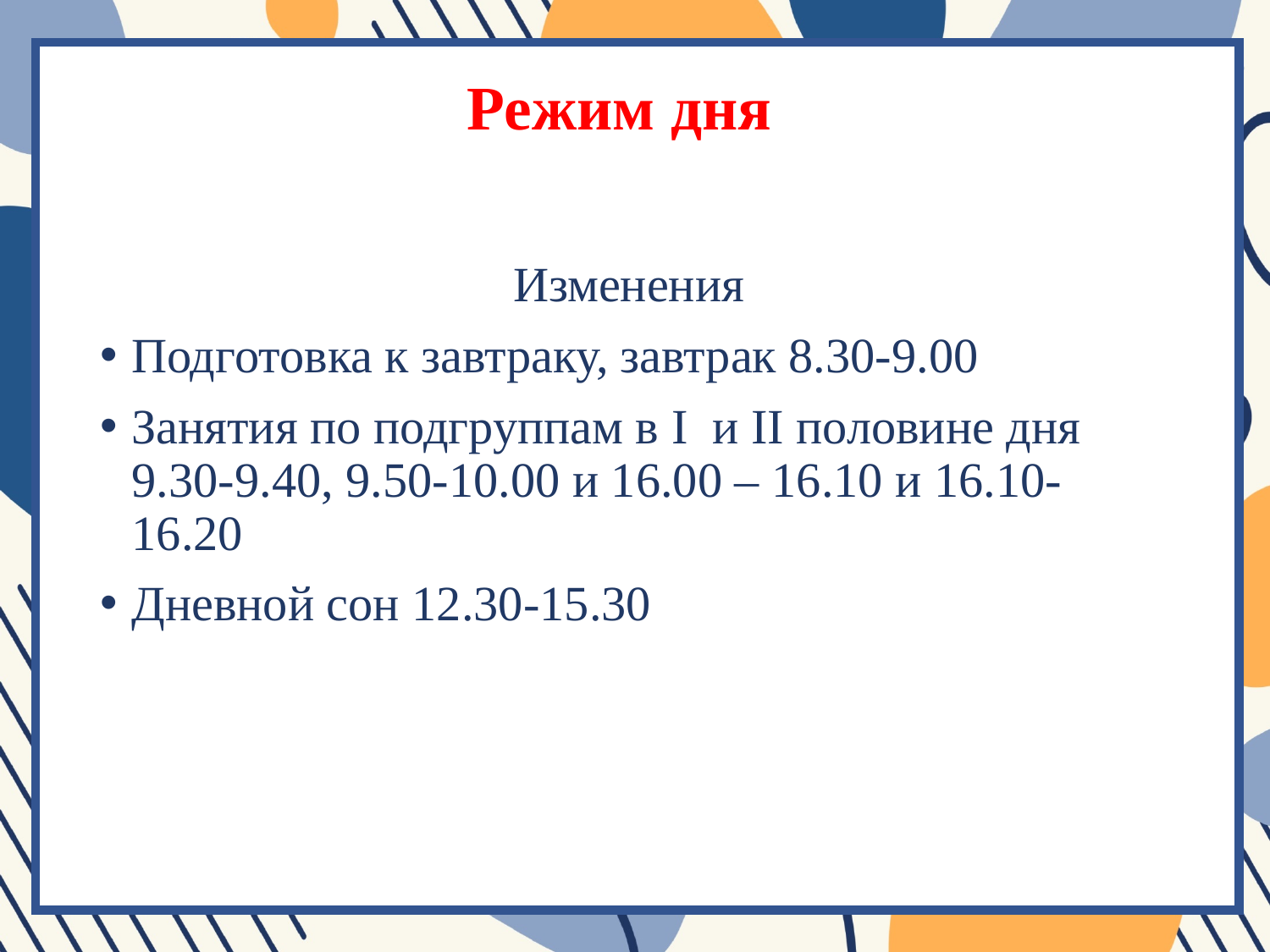

# Режим дня

Изменения
Подготовка к завтраку, завтрак 8.30-9.00
Занятия по подгруппам в I  и II половине дня 9.30-9.40, 9.50-10.00 и 16.00 – 16.10 и 16.10-16.20
Дневной сон 12.30-15.30